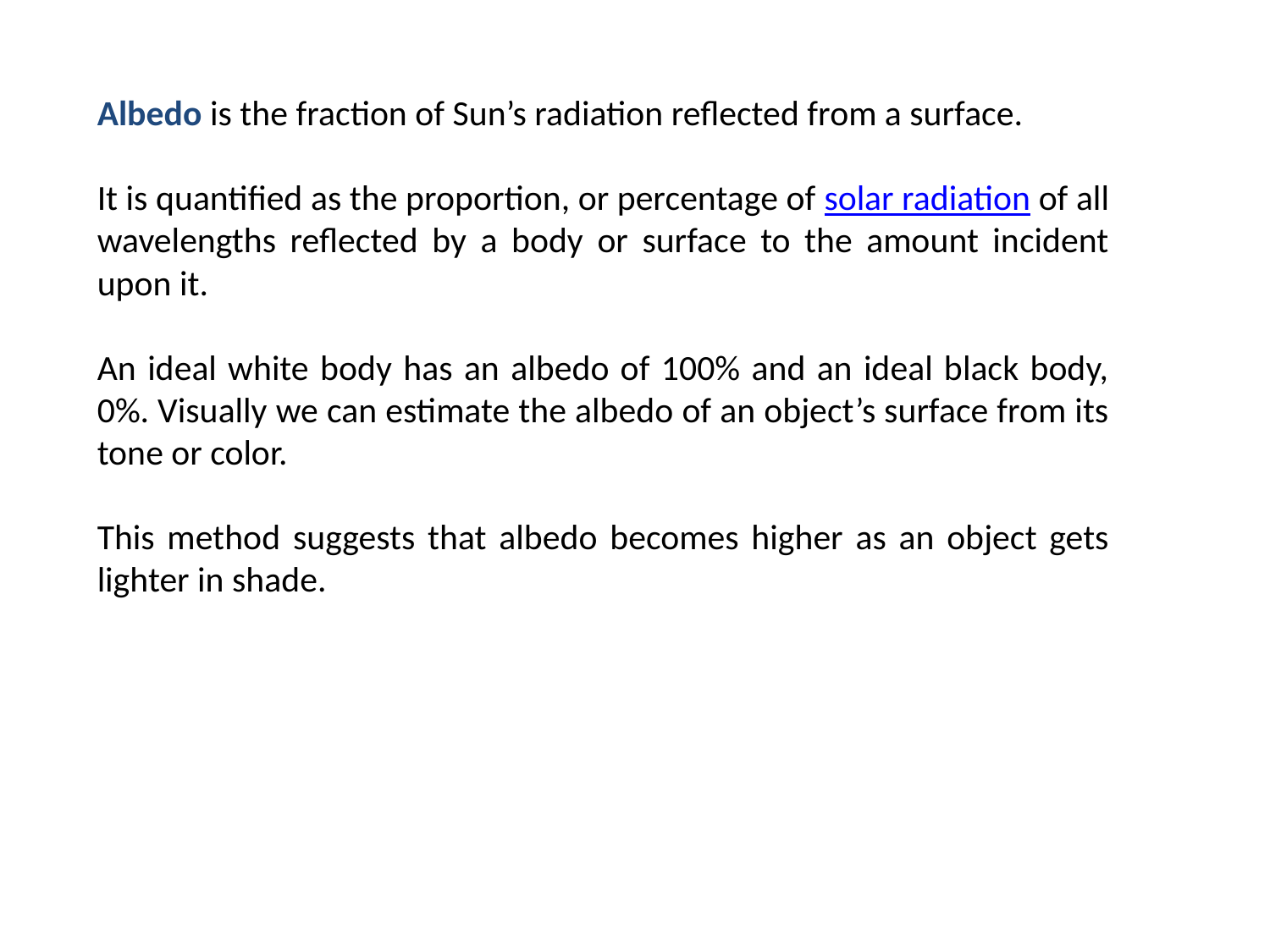

Albedo is the fraction of Sun’s radiation reflected from a surface.

It is quantified as the proportion, or percentage of solar radiation of all wavelengths reflected by a body or surface to the amount incident upon it.

An ideal white body has an albedo of 100% and an ideal black body, 0%. Visually we can estimate the albedo of an object’s surface from its tone or color.

This method suggests that albedo becomes higher as an object gets lighter in shade.